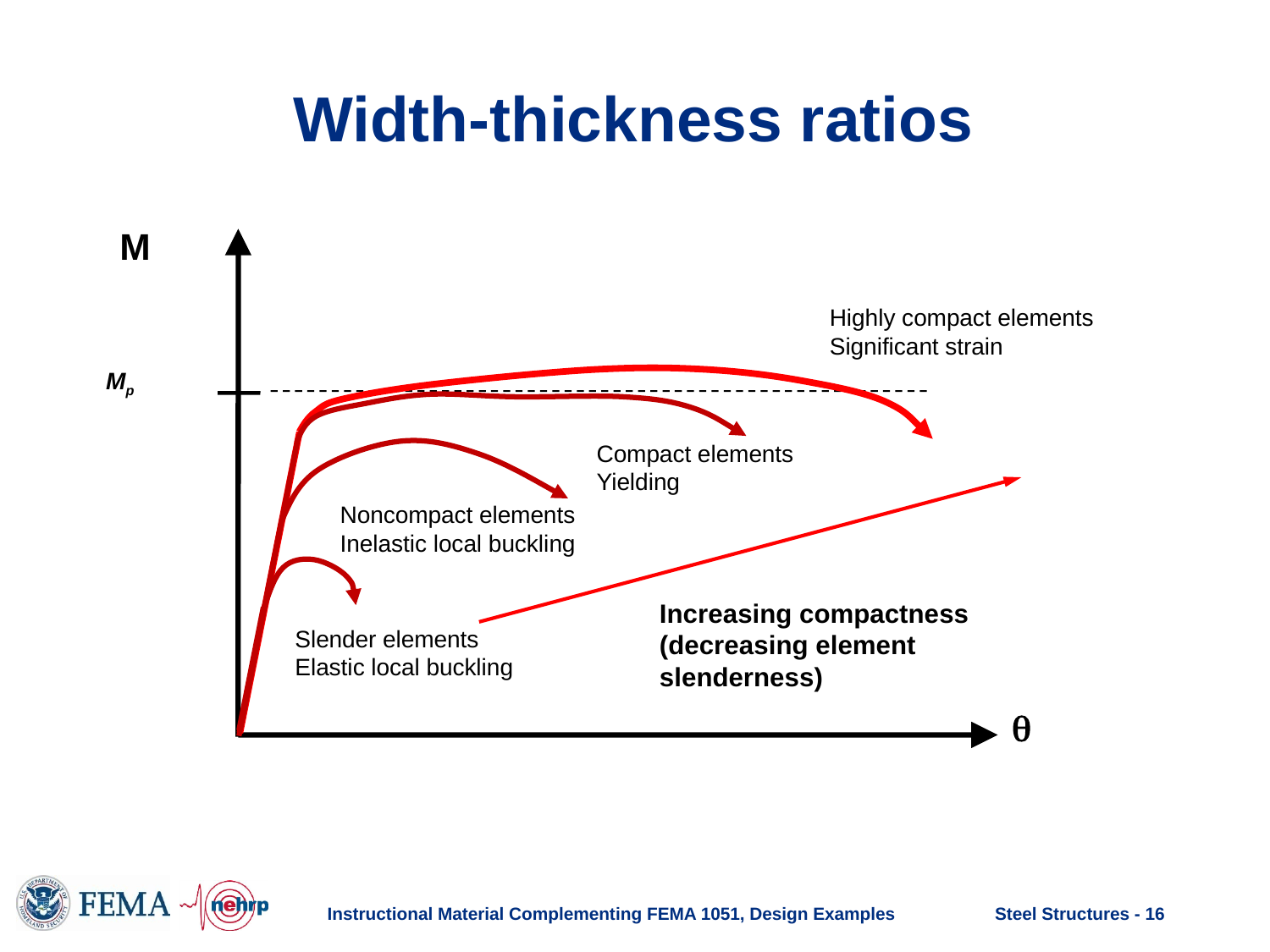

# Width-thickness ratios
M

Highly compact elements
Significant strain
Mp

Compact elements
Yielding

Noncompact elements
Inelastic local buckling

Increasing compactness
(decreasing element slenderness)
Slender elements
Elastic local buckling
θ
Instructional Material Complementing FEMA 1051, Design Examples
Steel Structures - 16